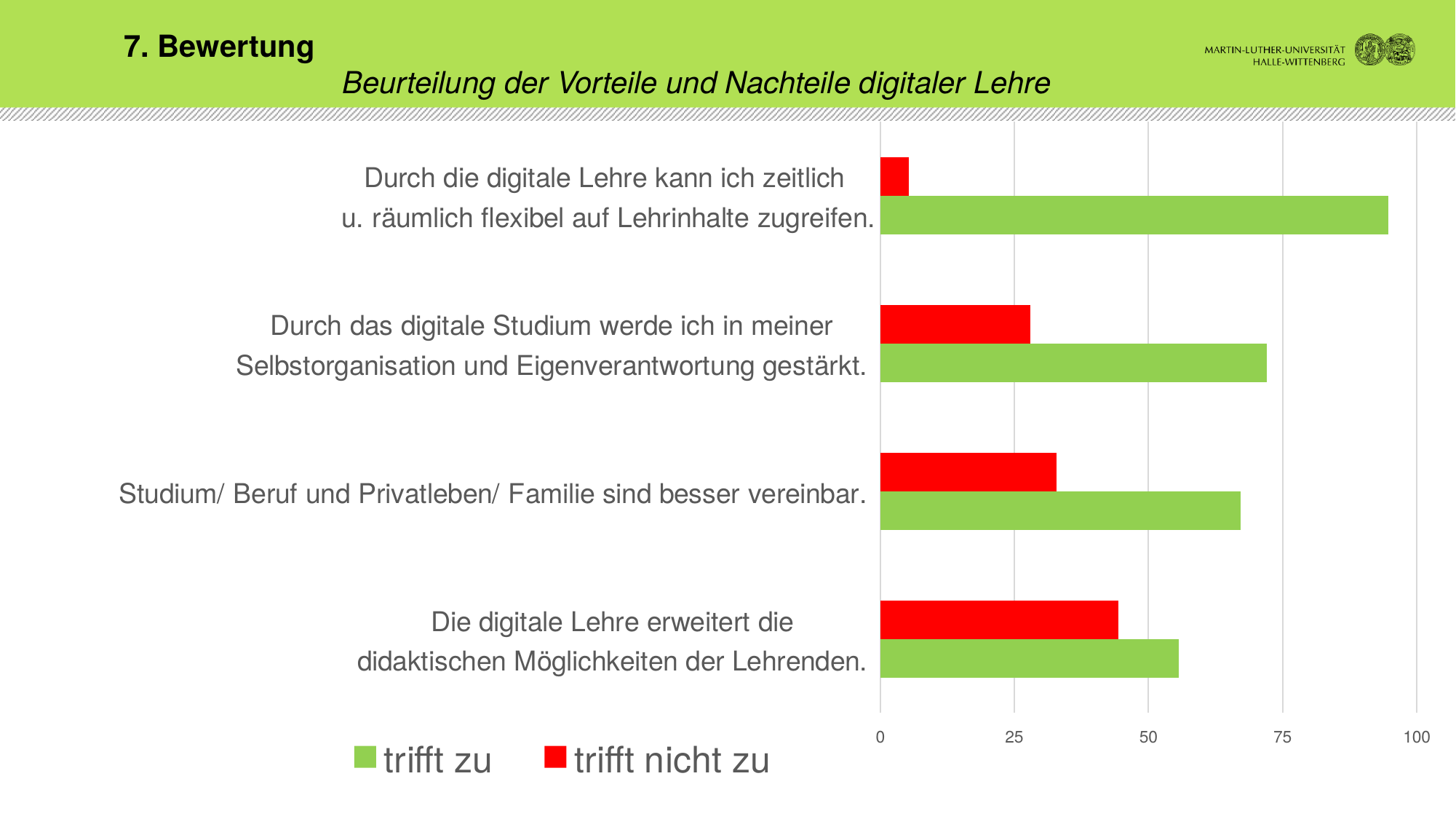

7. Bewertung
		Beurteilung der Vorteile und Nachteile digitaler Lehre

### Chart

| Category | trifft nicht zu  | trifft zu  |
|---|---|---|
| Durch die digitale Lehre kann ich zeitlich
u. räumlich flexibel auf Lehrinhalte zugreifen. | 5.3 | 94.7 |
| Durch das digitale Studium werde ich in meiner
Selbstorganisation und Eigenverantwortung gestärkt.  | 28.0 | 72.0 |
| Studium/ Beruf und Privatleben/ Familie sind besser vereinbar.  | 32.8 | 67.2 |
| Die digitale Lehre erweitert die
didaktischen Möglichkeiten der Lehrenden.  | 44.4 | 55.6 |